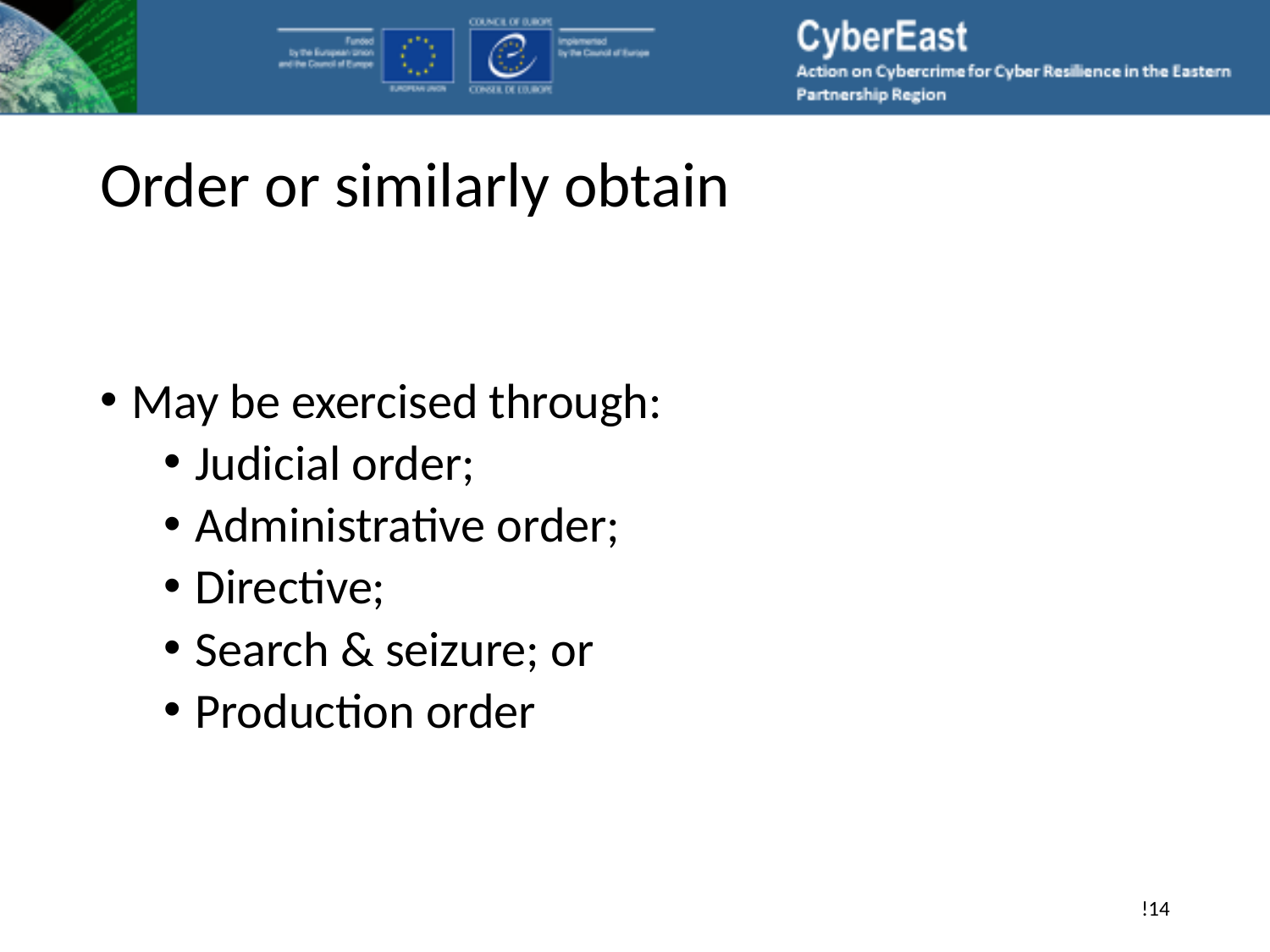

# Order or similarly obtain
May be exercised through:
Judicial order;
Administrative order;
Directive;
Search & seizure; or
Production order
!14